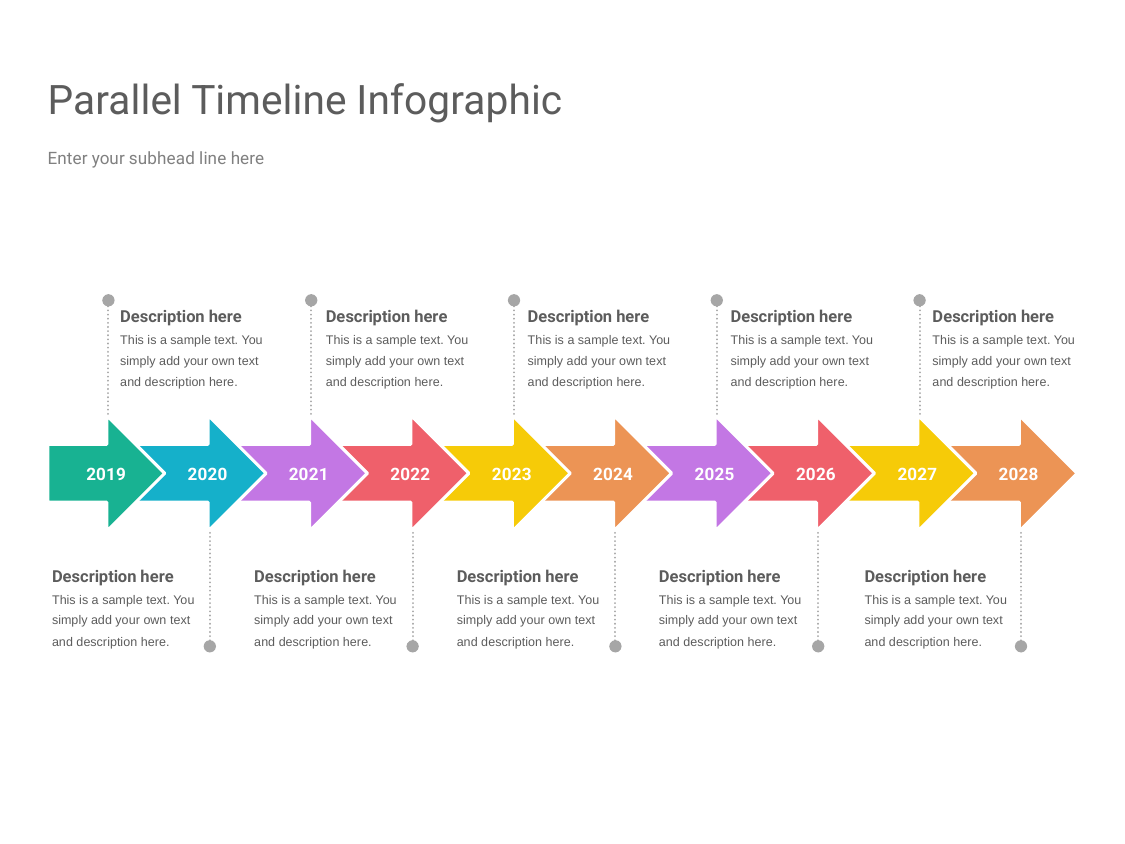

# Parallel Timeline Infographic
Enter your subhead line here
Description here
This is a sample text. You simply add your own text and description here.
Description here
This is a sample text. You simply add your own text and description here.
Description here
This is a sample text. You simply add your own text and description here.
Description here
This is a sample text. You simply add your own text and description here.
Description here
This is a sample text. You simply add your own text and description here.

2019
2020
2021
2022
2023
2024
2025
2026
2027
2028
Description here
This is a sample text. You simply add your own text and description here.
Description here
This is a sample text. You simply add your own text and description here.
Description here
This is a sample text. You simply add your own text and description here.
Description here
This is a sample text. You simply add your own text and description here.
Description here
This is a sample text. You simply add your own text and description here.